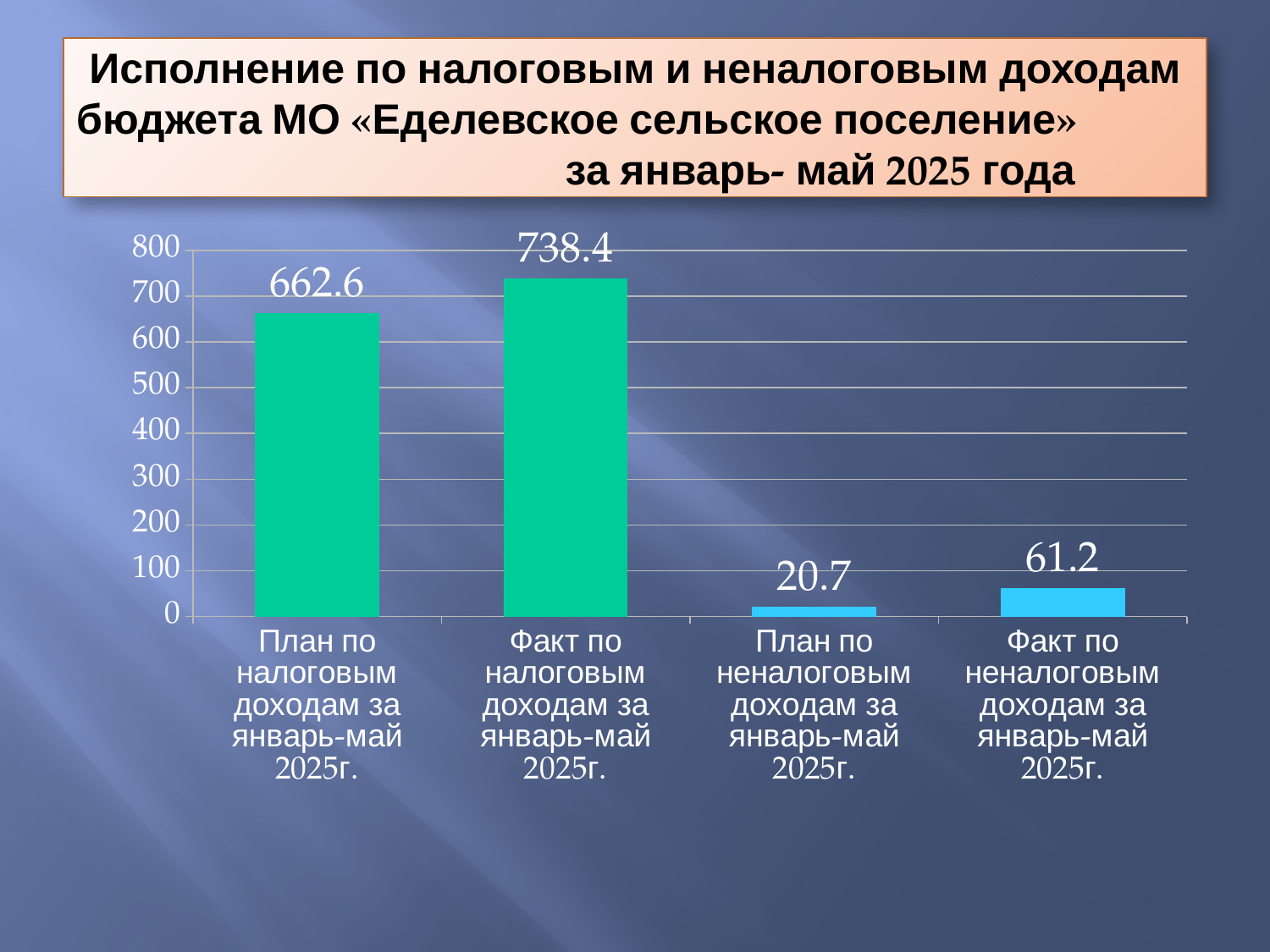

# Исполнение по налоговым и неналоговым доходам бюджета МО «Еделевское сельское поселение»                                               за январь- май 2025 года

### Chart

| Category | Столбец1 |
|---|---|
| План по налоговым доходам за январь-май 2025г. | 662.6 |
| Факт по налоговым доходам за январь-май 2025г. | 738.4 |
| План по неналоговым доходам за январь-май 2025г. | 20.7 |
| Факт по неналоговым доходам за январь-май 2025г. | 61.2 |